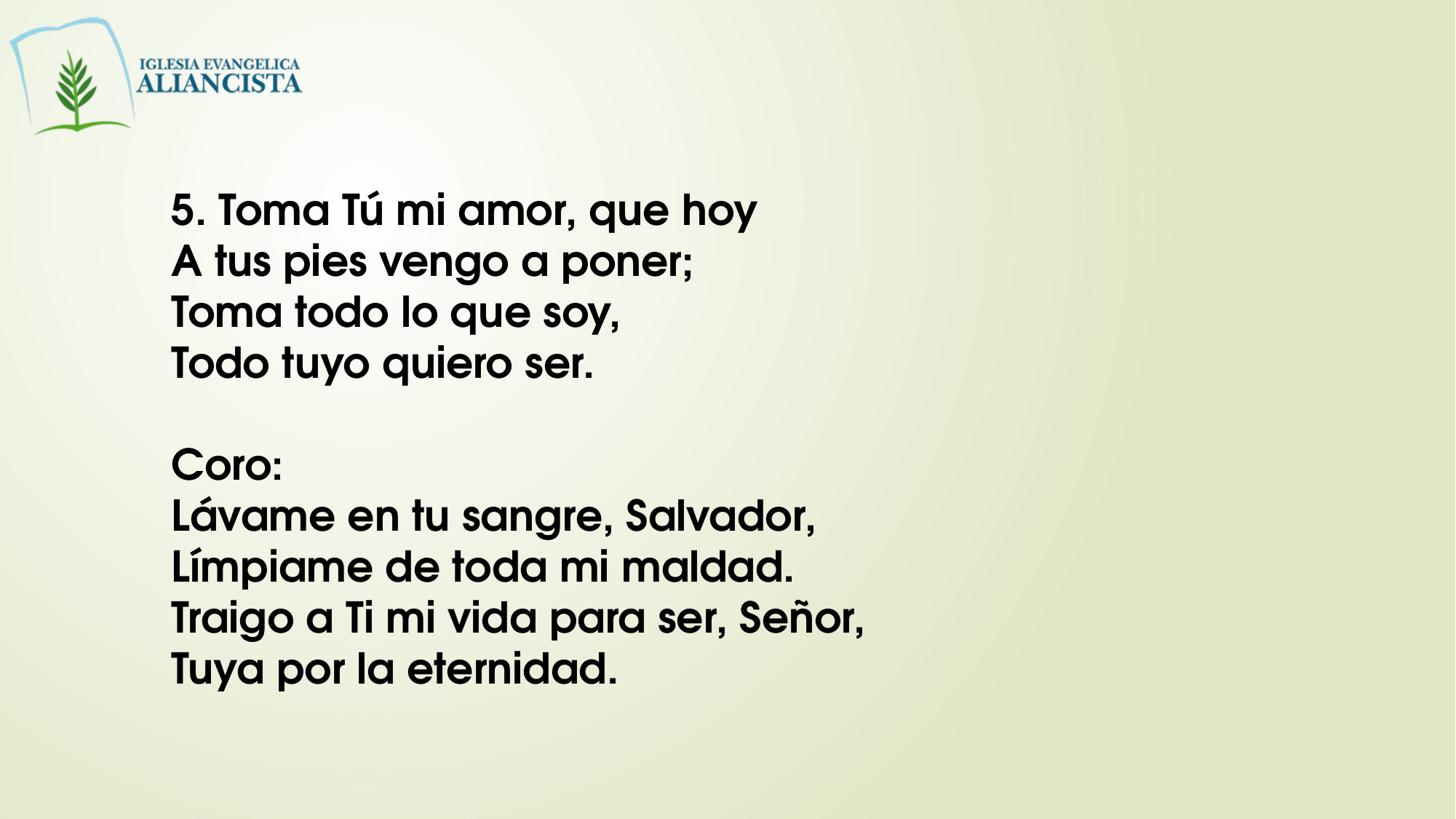

5. Toma Tú mi amor, que hoy
A tus pies vengo a poner;
Toma todo lo que soy,
Todo tuyo quiero ser.

Coro:
Lávame en tu sangre, Salvador,
Límpiame de toda mi maldad.
Traigo a Ti mi vida para ser, Señor,
Tuya por la eternidad.